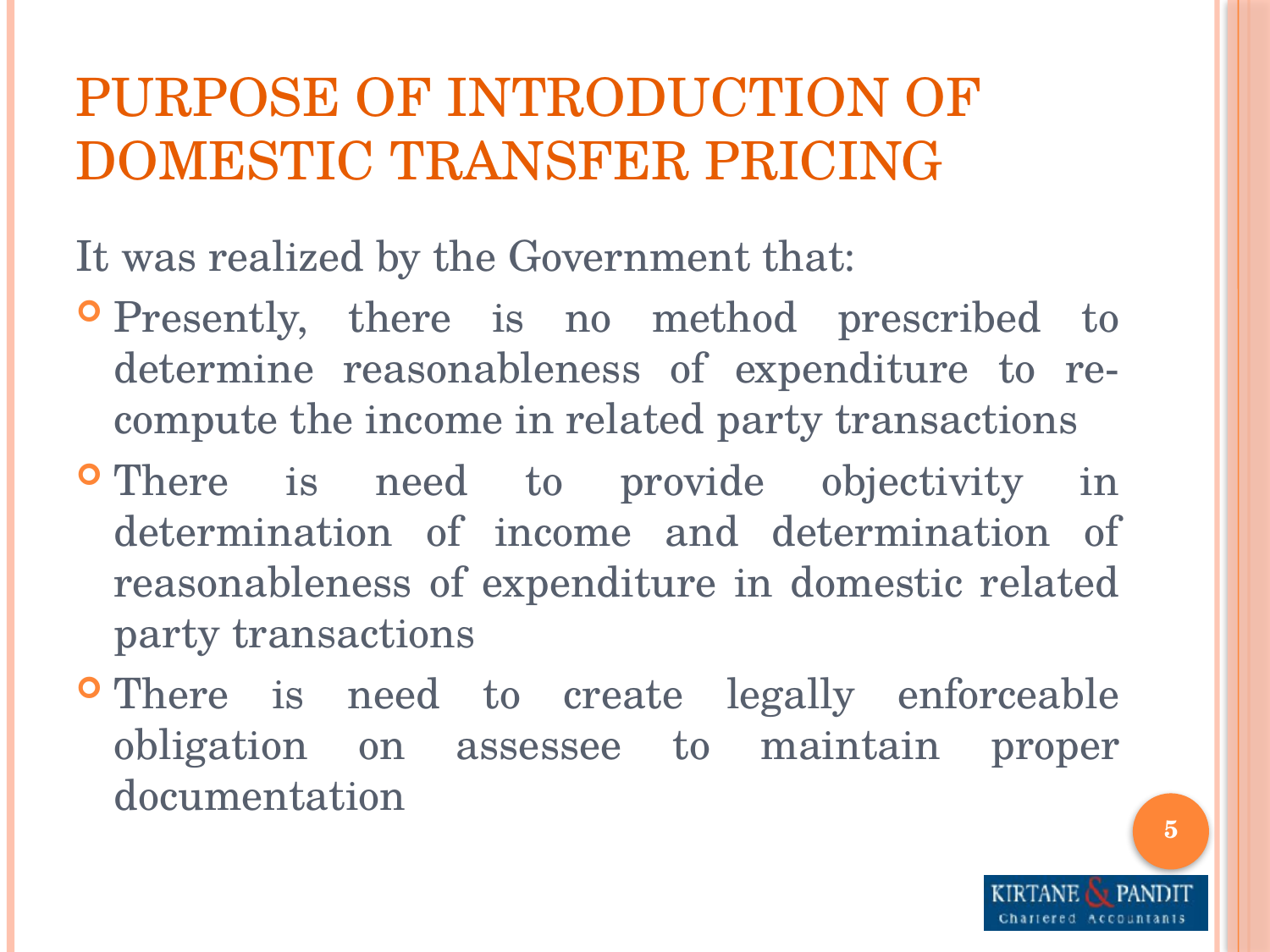

# Purpose of Introduction of Domestic transfer Pricing
It was realized by the Government that:
Presently, there is no method prescribed to determine reasonableness of expenditure to re-compute the income in related party transactions
There is need to provide objectivity in determination of income and determination of reasonableness of expenditure in domestic related party transactions
There is need to create legally enforceable obligation on assessee to maintain proper documentation
5